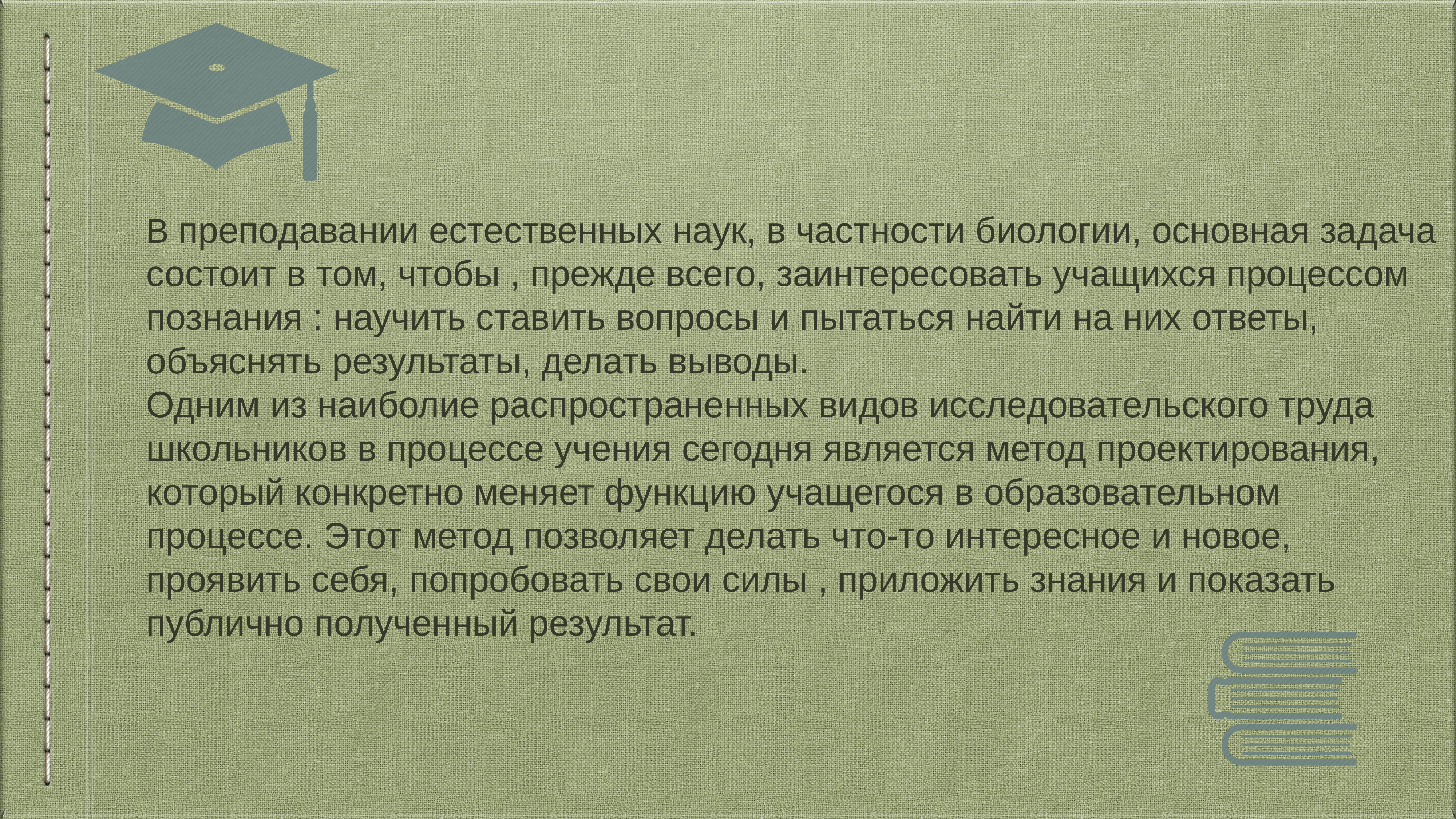

# В преподавании естественных наук, в частности биологии, основная задача состоит в том, чтобы , прежде всего, заинтересовать учащихся процессом познания : научить ставить вопросы и пытаться найти на них ответы, объяснять результаты, делать выводы.
Одним из наиболие распространенных видов исследовательского труда школьников в процессе учения сегодня является метод проектирования, который конкретно меняет функцию учащегося в образовательном процессе. Этот метод позволяет делать что-то интересное и новое, проявить себя, попробовать свои силы , приложить знания и показать публично полученный результат.